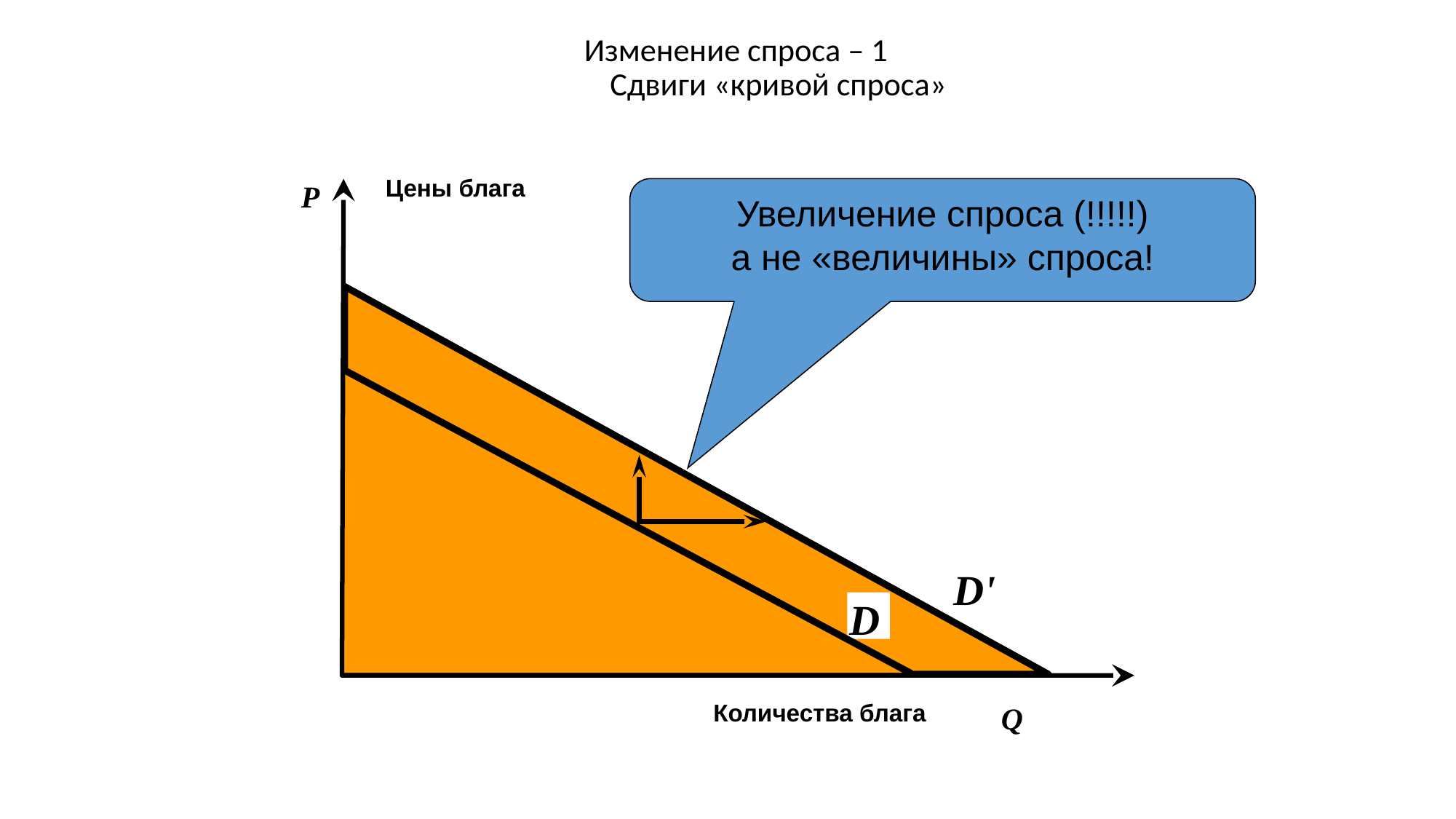

# Изменение спроса – 1 Сдвиги «кривой спроса»
Цены блага
P

Увеличение спроса (!!!!!)
а не «величины» спроса!

D'
D
Количества блага
Q